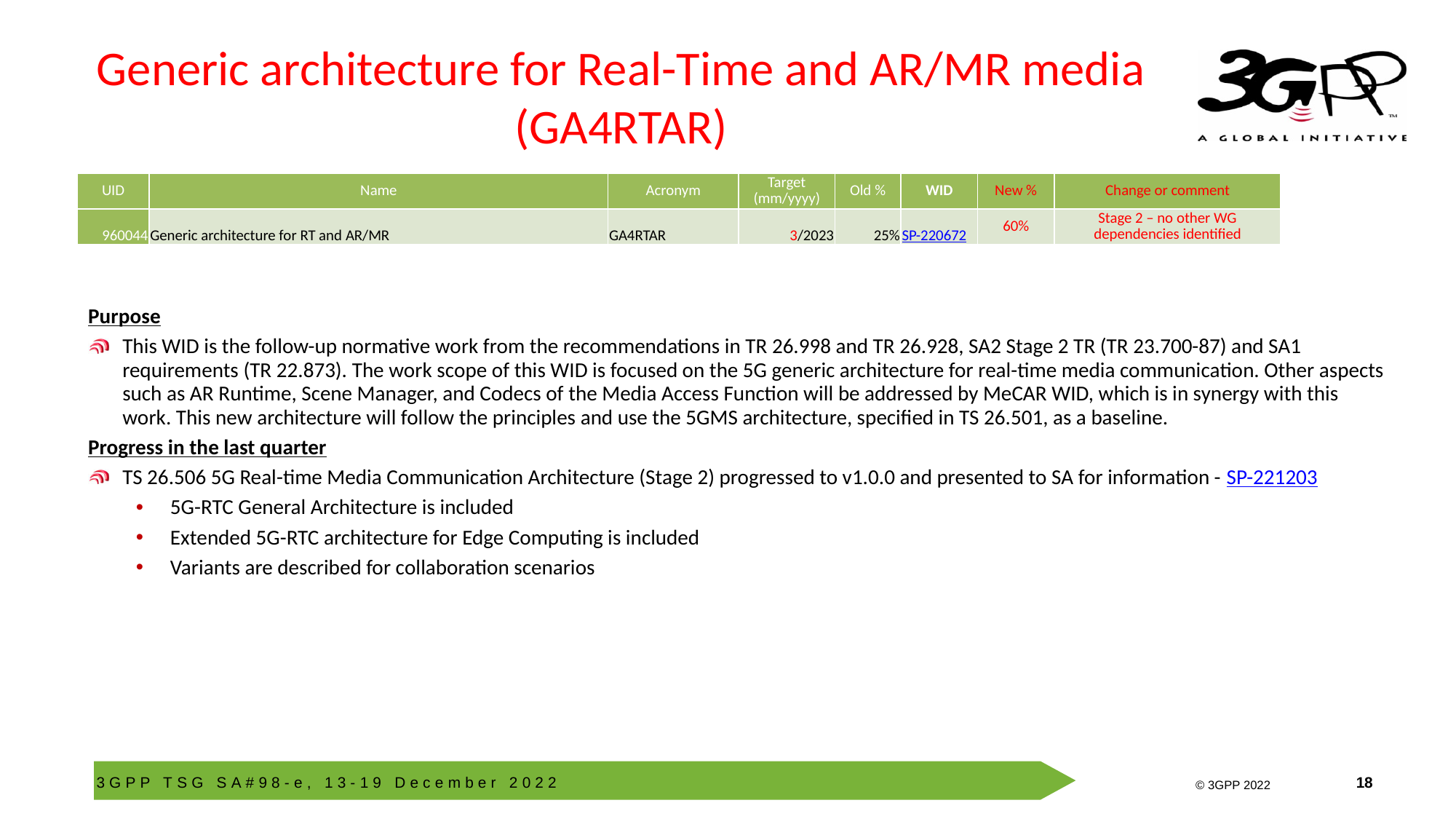

# Generic architecture for Real-Time and AR/MR media (GA4RTAR)
| UID | Name | Acronym | Target (mm/yyyy) | Old % | WID | New % | Change or comment |
| --- | --- | --- | --- | --- | --- | --- | --- |
| 960044 | Generic architecture for RT and AR/MR | GA4RTAR | 3/2023 | 25% | SP-220672 | 60% | Stage 2 – no other WG dependencies identified |
Purpose
This WID is the follow-up normative work from the recommendations in TR 26.998 and TR 26.928, SA2 Stage 2 TR (TR 23.700-87) and SA1 requirements (TR 22.873). The work scope of this WID is focused on the 5G generic architecture for real-time media communication. Other aspects such as AR Runtime, Scene Manager, and Codecs of the Media Access Function will be addressed by MeCAR WID, which is in synergy with this work. This new architecture will follow the principles and use the 5GMS architecture, specified in TS 26.501, as a baseline.
Progress in the last quarter
TS 26.506 5G Real-time Media Communication Architecture (Stage 2) progressed to v1.0.0 and presented to SA for information - SP-221203
5G-RTC General Architecture is included
Extended 5G-RTC architecture for Edge Computing is included
Variants are described for collaboration scenarios